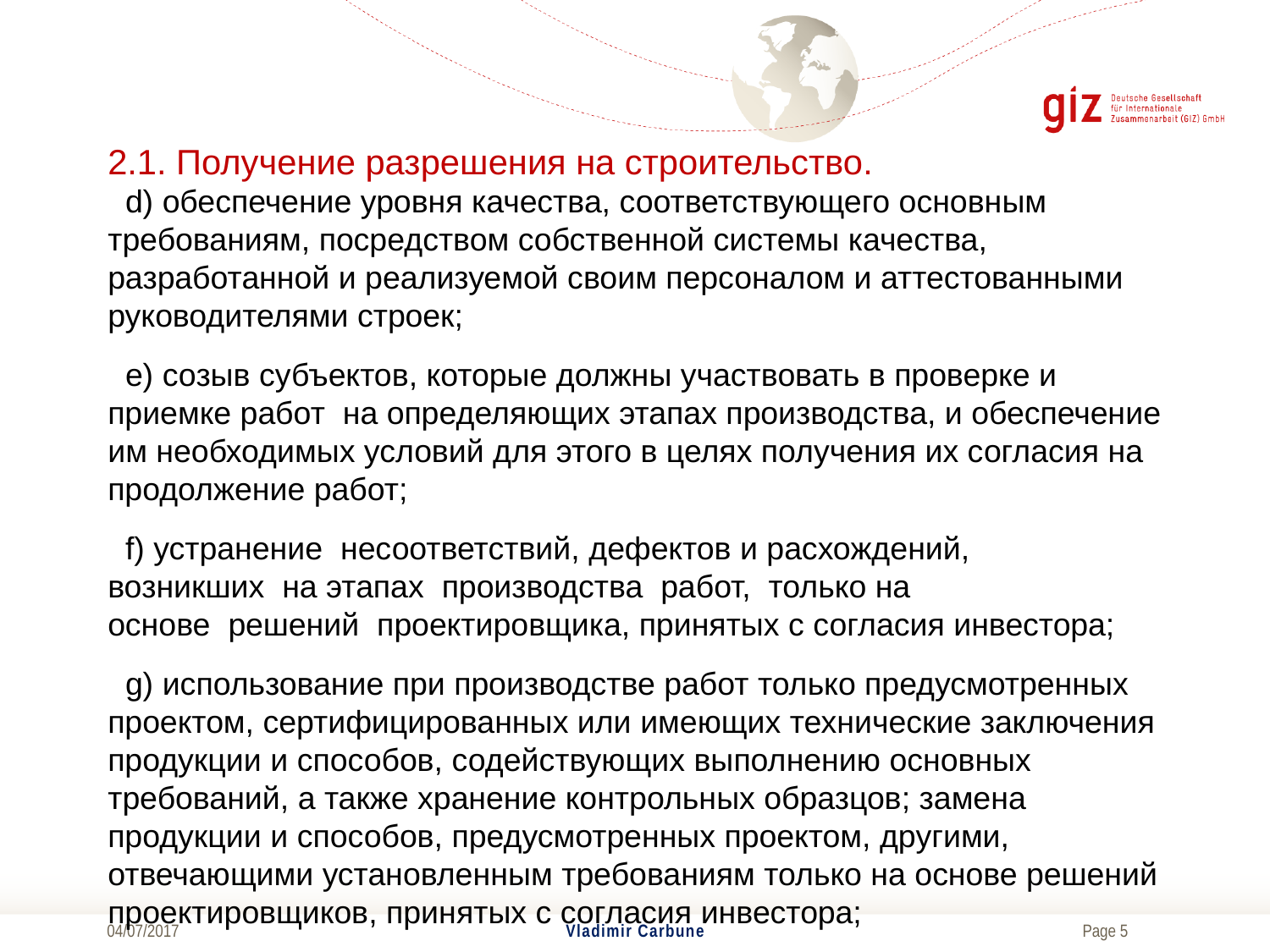

# 2.1. Получение разрешения на строительство.
  d) обеспечение уровня качества, соответствующего основным требованиям, посредством собственной системы качества, разработанной и реализуемой своим персоналом и аттестованными руководителями строек;
  е) созыв субъектов, которые должны участвовать в проверке и приемке работ  на определяющих этапах производства, и обеспечение им необходимых условий для этого в целях получения их согласия на продолжение работ;
  f) устранение  несоответствий, дефектов и расхождений, возникших  на этапах  производства  работ,  только на основе  решений  проектировщика, принятых с согласия инвестора;
  g) использование при производстве работ только предусмотренных проектом, сертифицированных или имеющих технические заключения продукции и способов, содействующих выполнению основных требований, а также хранение контрольных образцов; замена продукции и способов, предусмотренных проектом, другими, отвечающими установленным требованиям только на основе решений проектировщиков, принятых с согласия инвестора;

04/07/2017
Vladimir Carbune